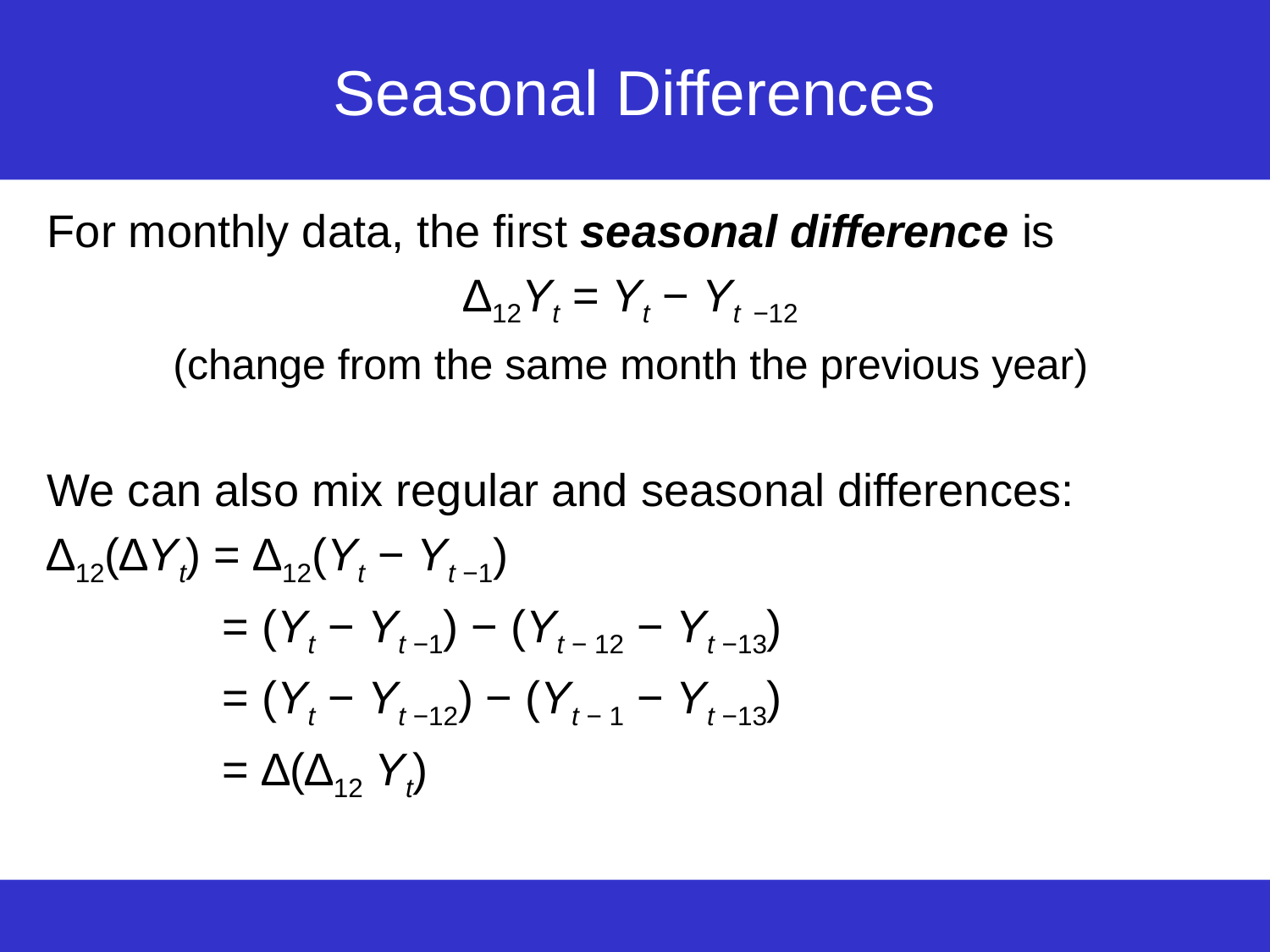

# Seasonal Differences
For monthly data, the first seasonal difference is
∆12Yt = Yt − Yt −12
(change from the same month the previous year)

We can also mix regular and seasonal differences:
∆12(∆Yt) = ∆12(Yt − Yt −1)
= (Yt − Yt −1) − (Yt − 12 − Yt −13)
= (Yt − Yt −12) − (Yt − 1 − Yt −13)
= ∆(∆12 Yt)